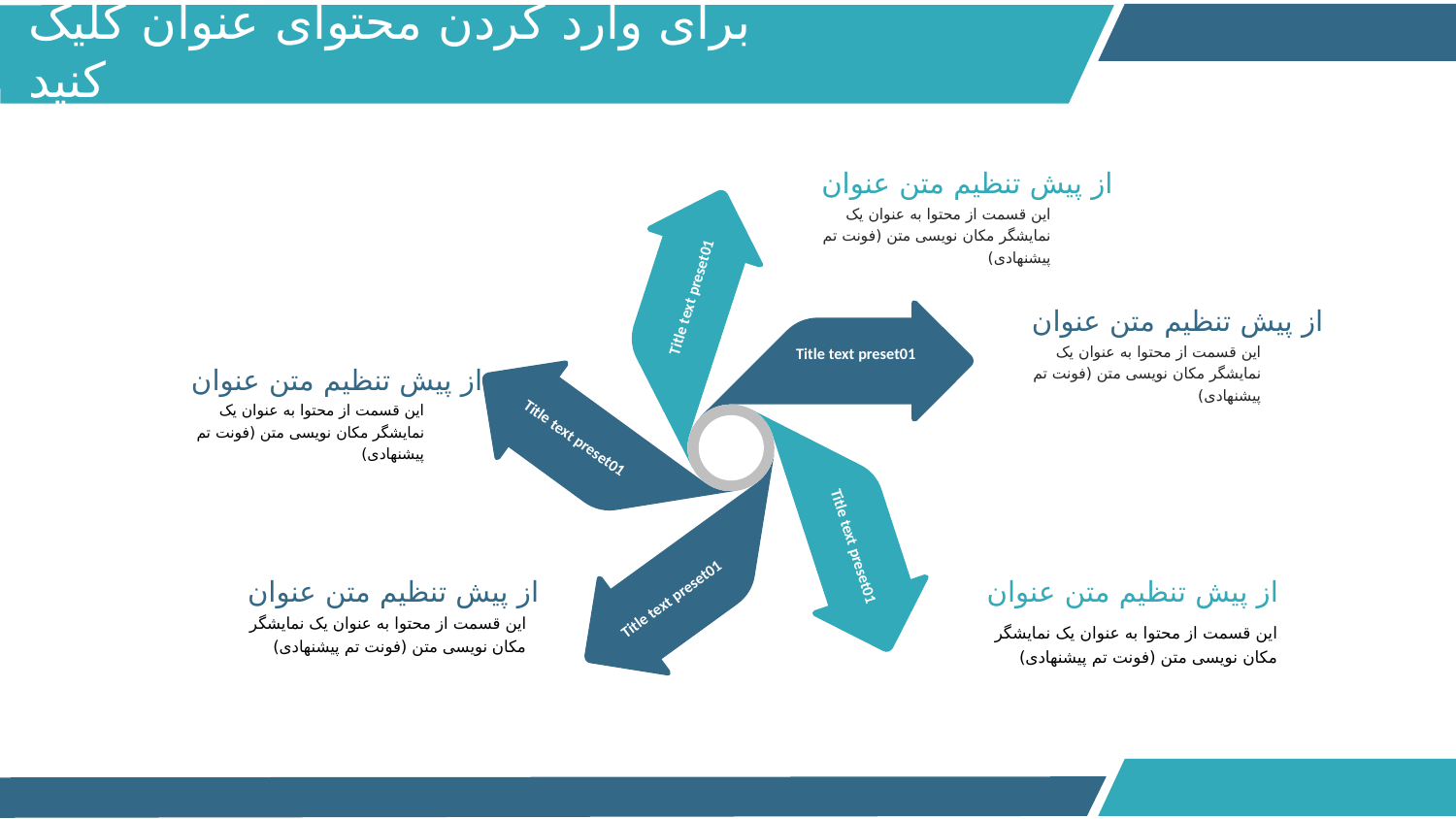

برای وارد کردن محتوای عنوان کلیک کنید
از پیش تنظیم متن عنوان
این قسمت از محتوا به عنوان یک نمایشگر مکان نویسی متن (فونت تم پیشنهادی)

Title text preset01

Title text preset01

Title text preset01

Title text preset01
Title text preset01
از پیش تنظیم متن عنوان
این قسمت از محتوا به عنوان یک نمایشگر مکان نویسی متن (فونت تم پیشنهادی)
از پیش تنظیم متن عنوان
این قسمت از محتوا به عنوان یک نمایشگر مکان نویسی متن (فونت تم پیشنهادی)
از پیش تنظیم متن عنوان
این قسمت از محتوا به عنوان یک نمایشگر مکان نویسی متن (فونت تم پیشنهادی)
از پیش تنظیم متن عنوان
این قسمت از محتوا به عنوان یک نمایشگر مکان نویسی متن (فونت تم پیشنهادی)